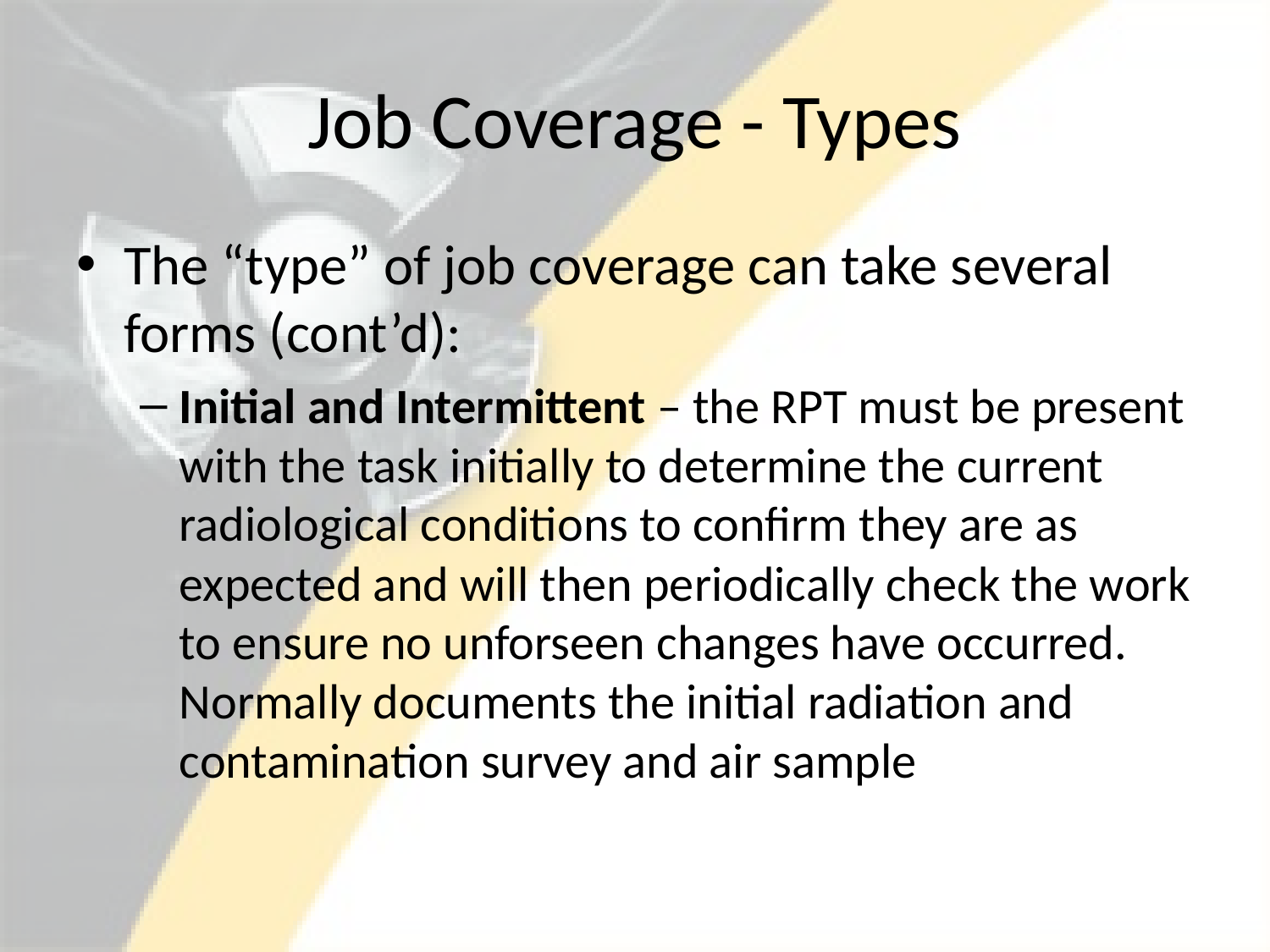

# Job Coverage - Types
The “type” of job coverage can take several forms (cont’d):
Initial and Intermittent – the RPT must be present with the task initially to determine the current radiological conditions to confirm they are as expected and will then periodically check the work to ensure no unforseen changes have occurred.  Normally documents the initial radiation and contamination survey and air sample